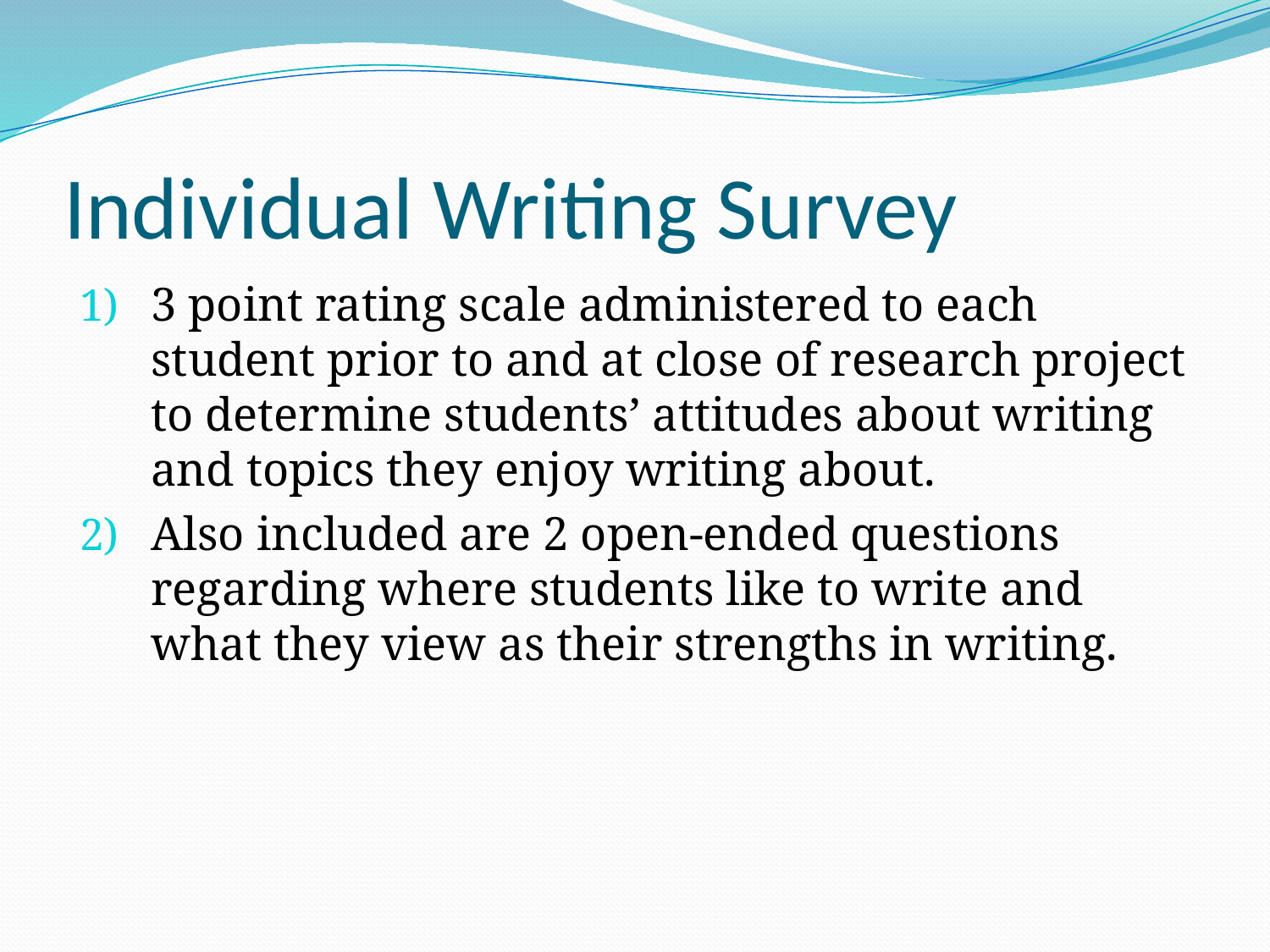

# Individual Writing Survey
3 point rating scale administered to each student prior to and at close of research project to determine students’ attitudes about writing and topics they enjoy writing about.
Also included are 2 open-ended questions regarding where students like to write and what they view as their strengths in writing.